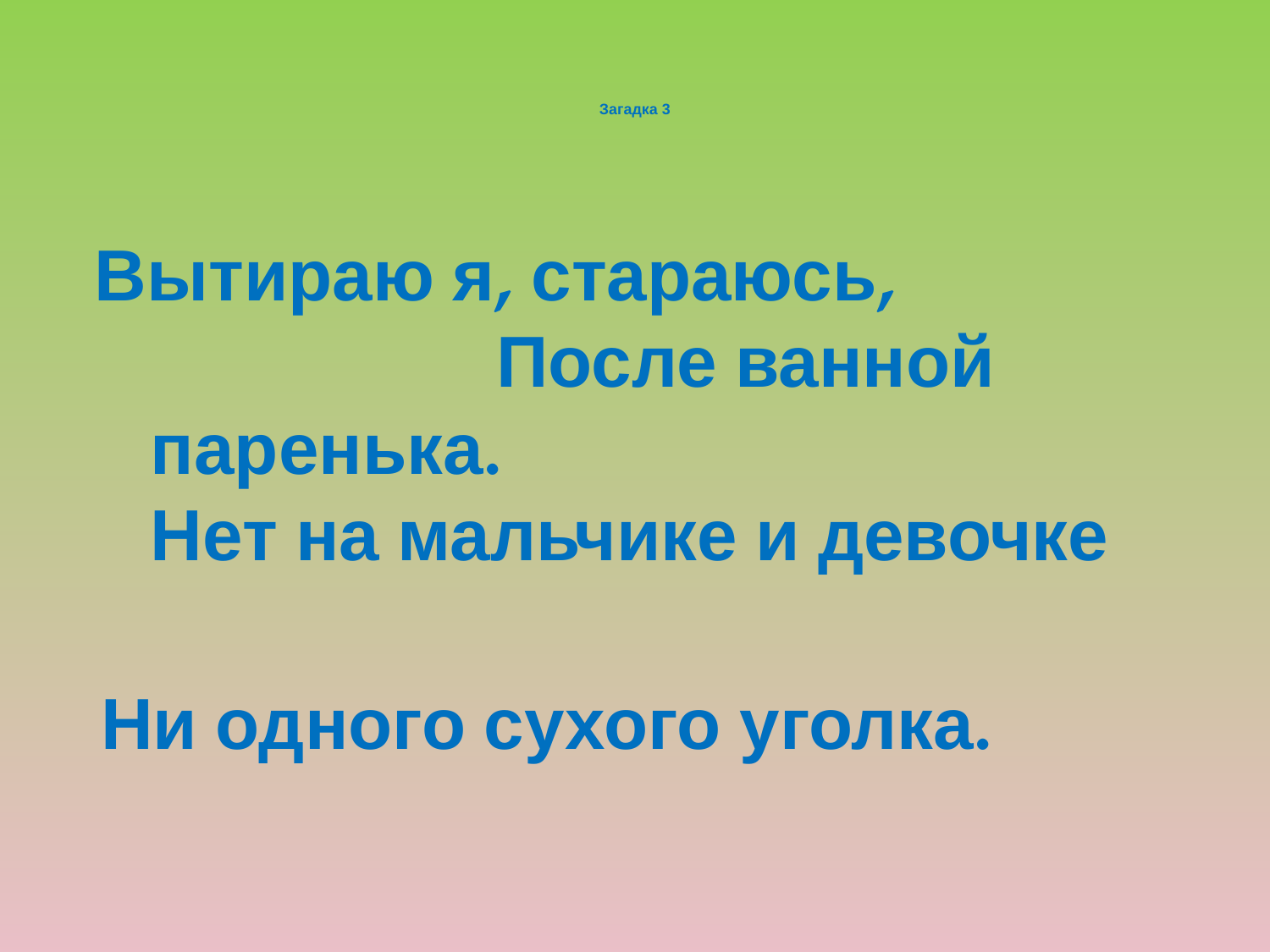

# Загадка 3
Вытираю я, стараюсь,                                    После ванной паренька.                                      Нет на мальчике и девочке
Ни одного сухого уголка.